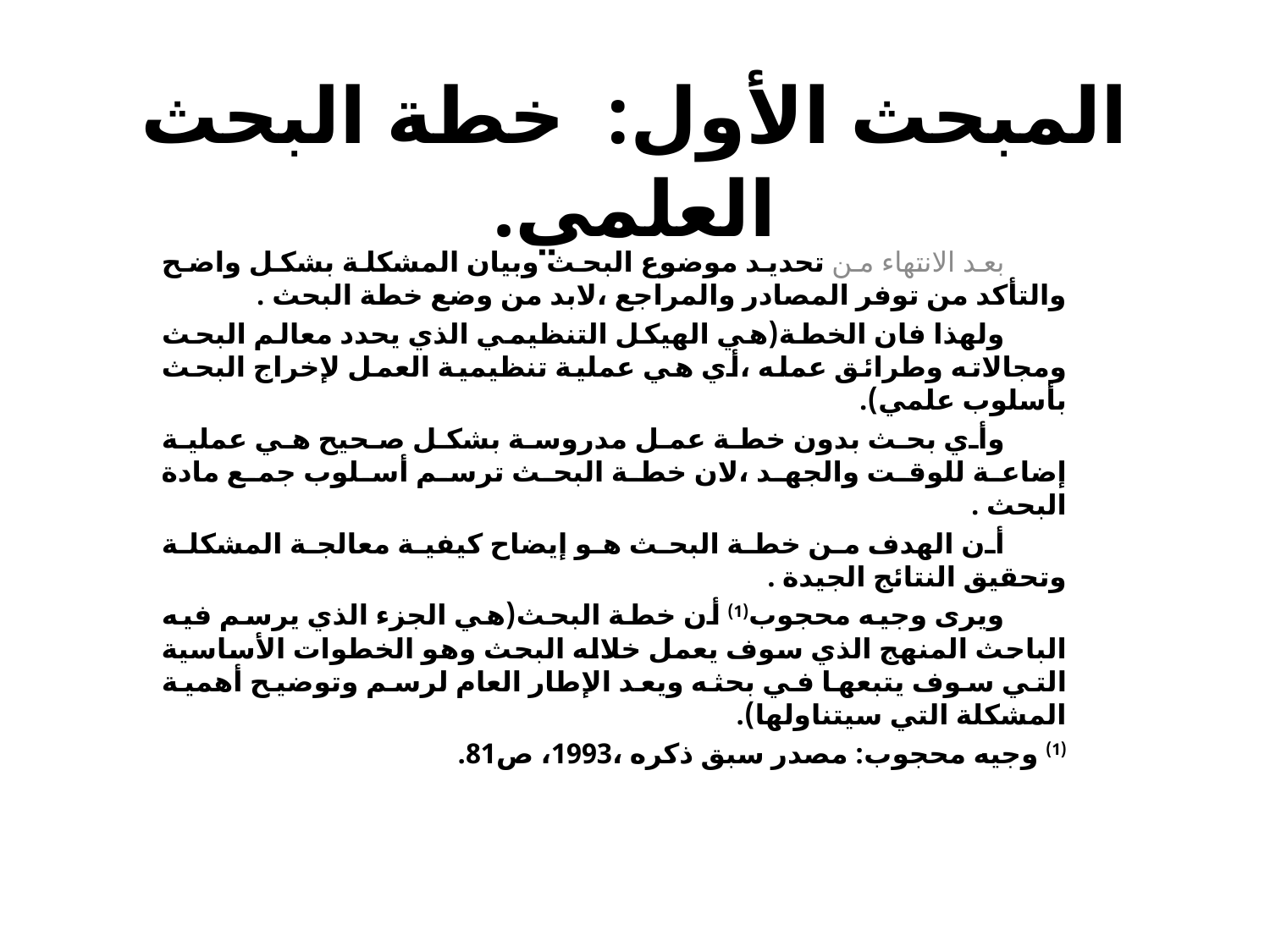

# المبحث الأول:  خطة البحث العلمي.
		بعد الانتهاء من تحديد موضوع البحث وبيان المشكلة بشكل واضح والتأكد من توفر المصادر والمراجع ،لابد من وضع خطة البحث .
		ولهذا فان الخطة(هي الهيكل التنظيمي الذي يحدد معالم البحث ومجالاته وطرائق عمله ،أي هي عملية تنظيمية العمل لإخراج البحث بأسلوب علمي).
		وأي بحث بدون خطة عمل مدروسة بشكل صحيح هي عملية إضاعة للوقت والجهد ،لان خطة البحث ترسم أسلوب جمع مادة البحث .
		أن الهدف من خطة البحث هو إيضاح كيفية معالجة المشكلة وتحقيق النتائج الجيدة .
		ويرى وجيه محجوب(1) أن خطة البحث(هي الجزء الذي يرسم فيه الباحث المنهج الذي سوف يعمل خلاله البحث وهو الخطوات الأساسية التي سوف يتبعها في بحثه ويعد الإطار العام لرسم وتوضيح أهمية المشكلة التي سيتناولها).
(1) وجيه محجوب: مصدر سبق ذكره ،1993، ص81.